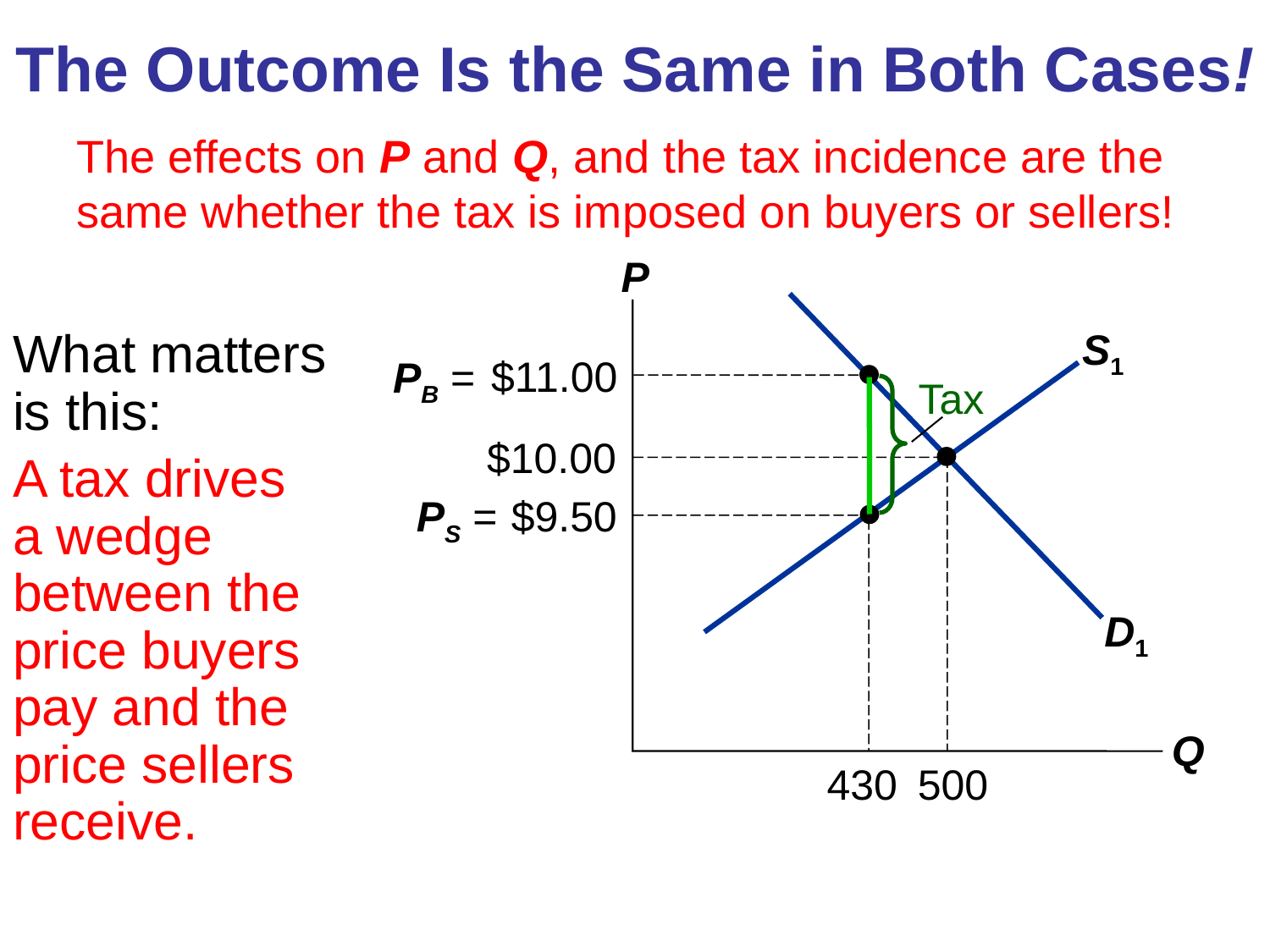

# The Outcome Is the Same in Both Cases!
The effects on P and Q, and the tax incidence are the same whether the tax is imposed on buyers or sellers!
P

Q

D1
S1

What matters is this:
A tax drives
a wedge between the price buyers pay and the price sellers receive.
PB =
$11.00

Tax

$10.00

500
PS =
$9.50

430